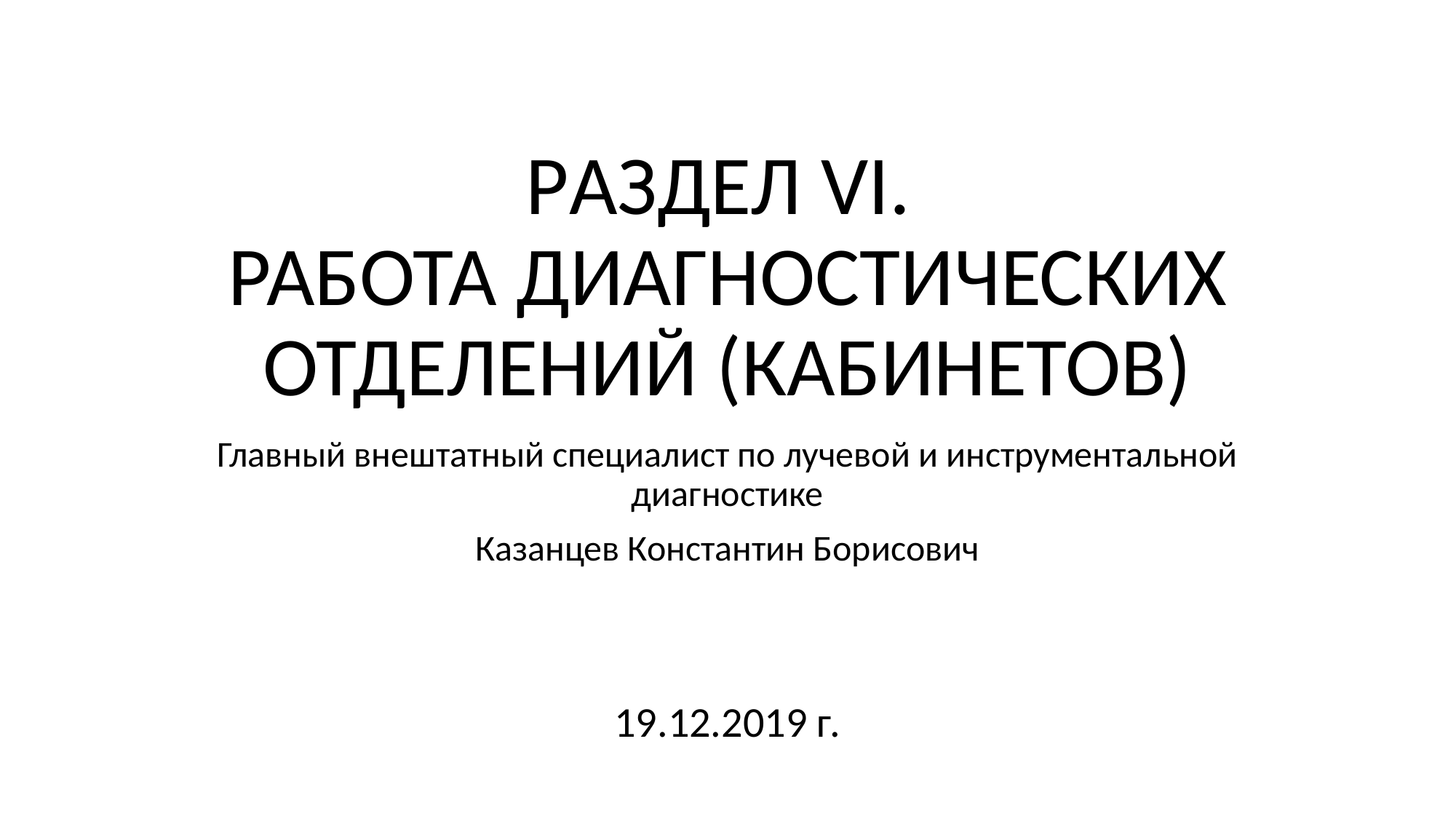

# РАЗДЕЛ VI. РАБОТА ДИАГНОСТИЧЕСКИХ ОТДЕЛЕНИЙ (КАБИНЕТОВ)
Главный внештатный специалист по лучевой и инструментальной диагностике
Казанцев Константин Борисович

19.12.2019 г.